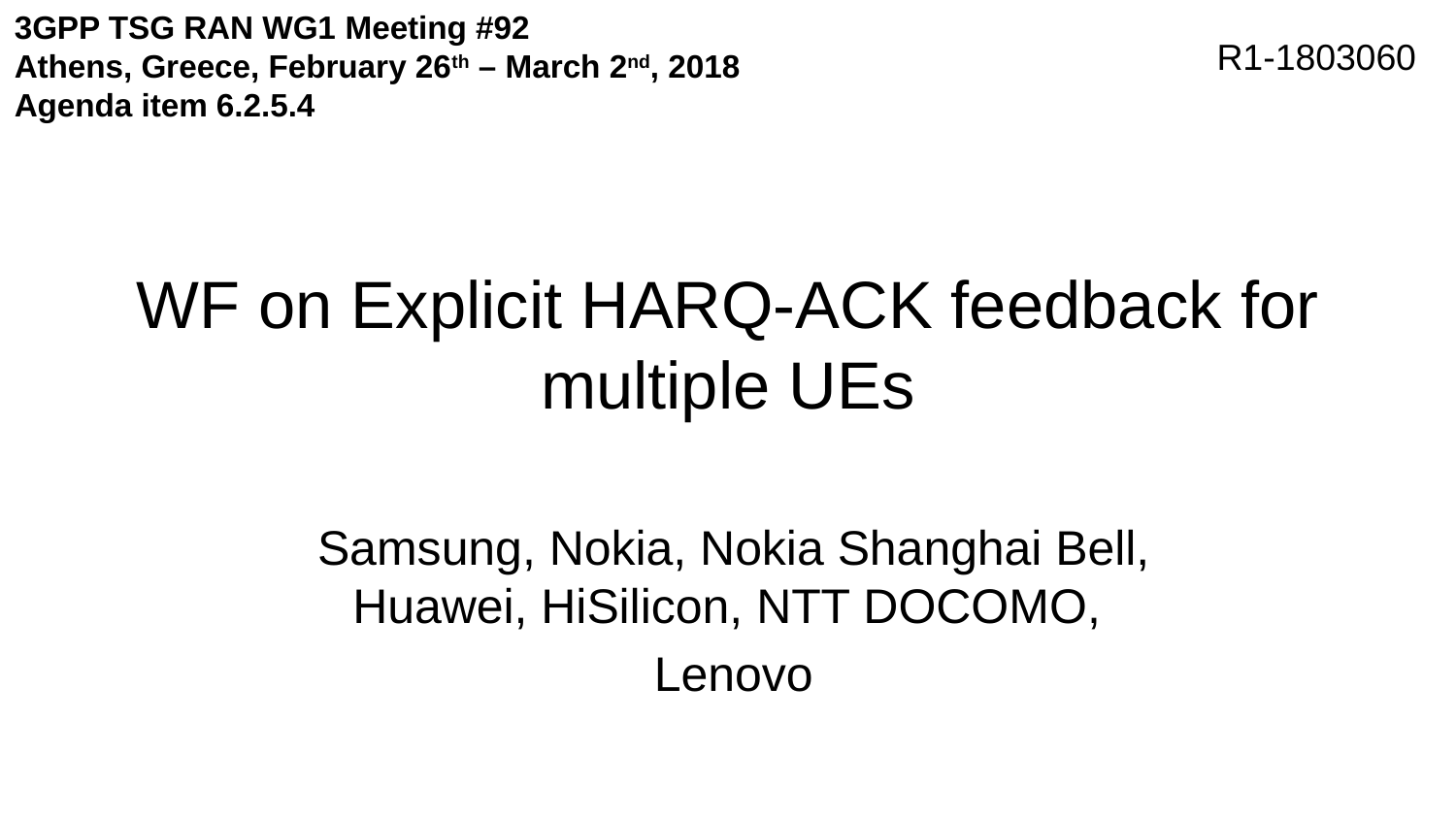

3GPP TSG RAN WG1 Meeting #92
Athens, Greece, February 26th – March 2nd, 2018
Agenda item 6.2.5.4
R1-1803060
# WF on Explicit HARQ-ACK feedback for multiple UEs
Samsung, Nokia, Nokia Shanghai Bell, Huawei, HiSilicon, NTT DOCOMO,
Lenovo